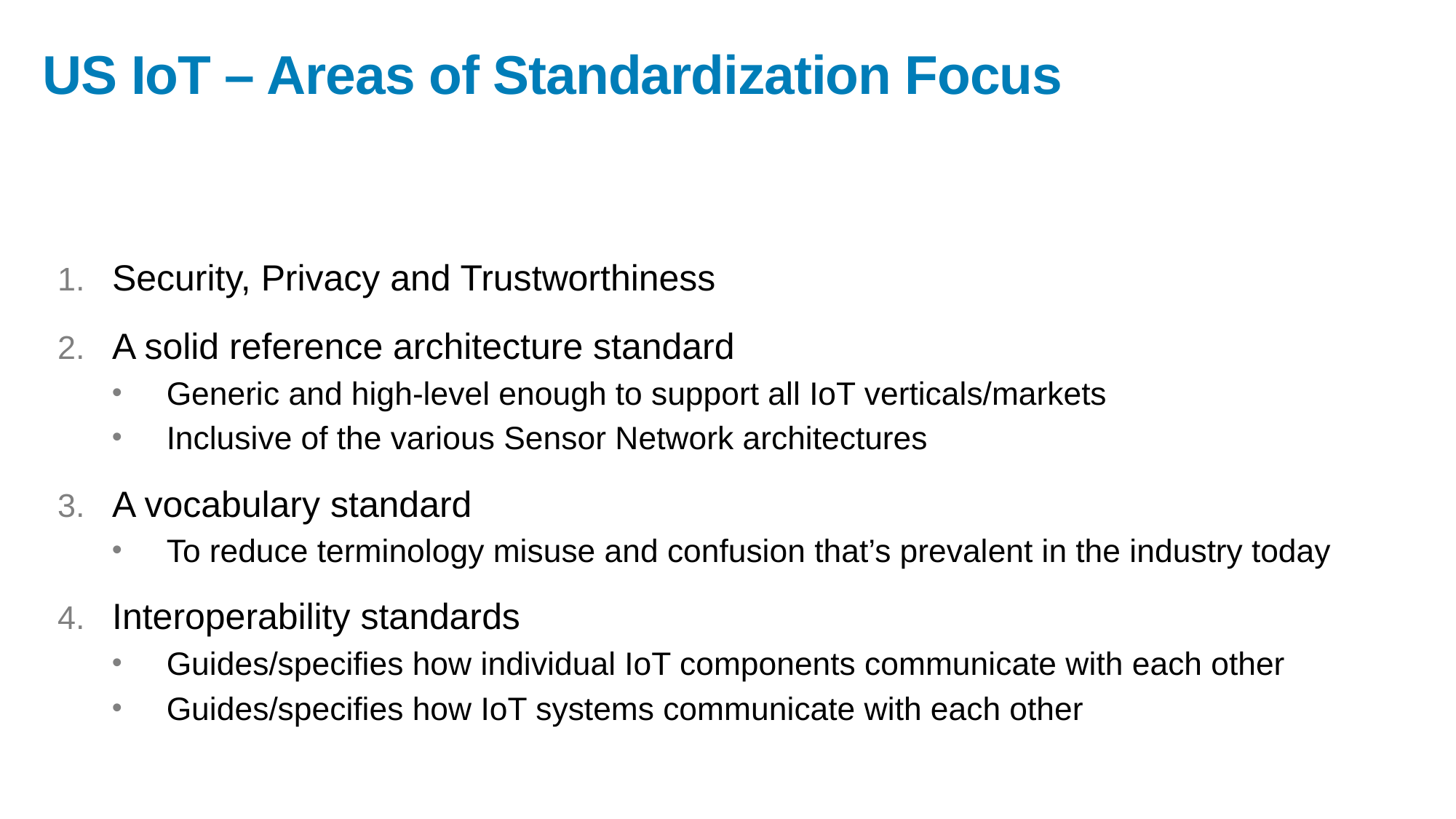

# US IoT – Areas of Standardization Focus
Security, Privacy and Trustworthiness
A solid reference architecture standard
Generic and high-level enough to support all IoT verticals/markets
Inclusive of the various Sensor Network architectures
A vocabulary standard
To reduce terminology misuse and confusion that’s prevalent in the industry today
Interoperability standards
Guides/specifies how individual IoT components communicate with each other
Guides/specifies how IoT systems communicate with each other